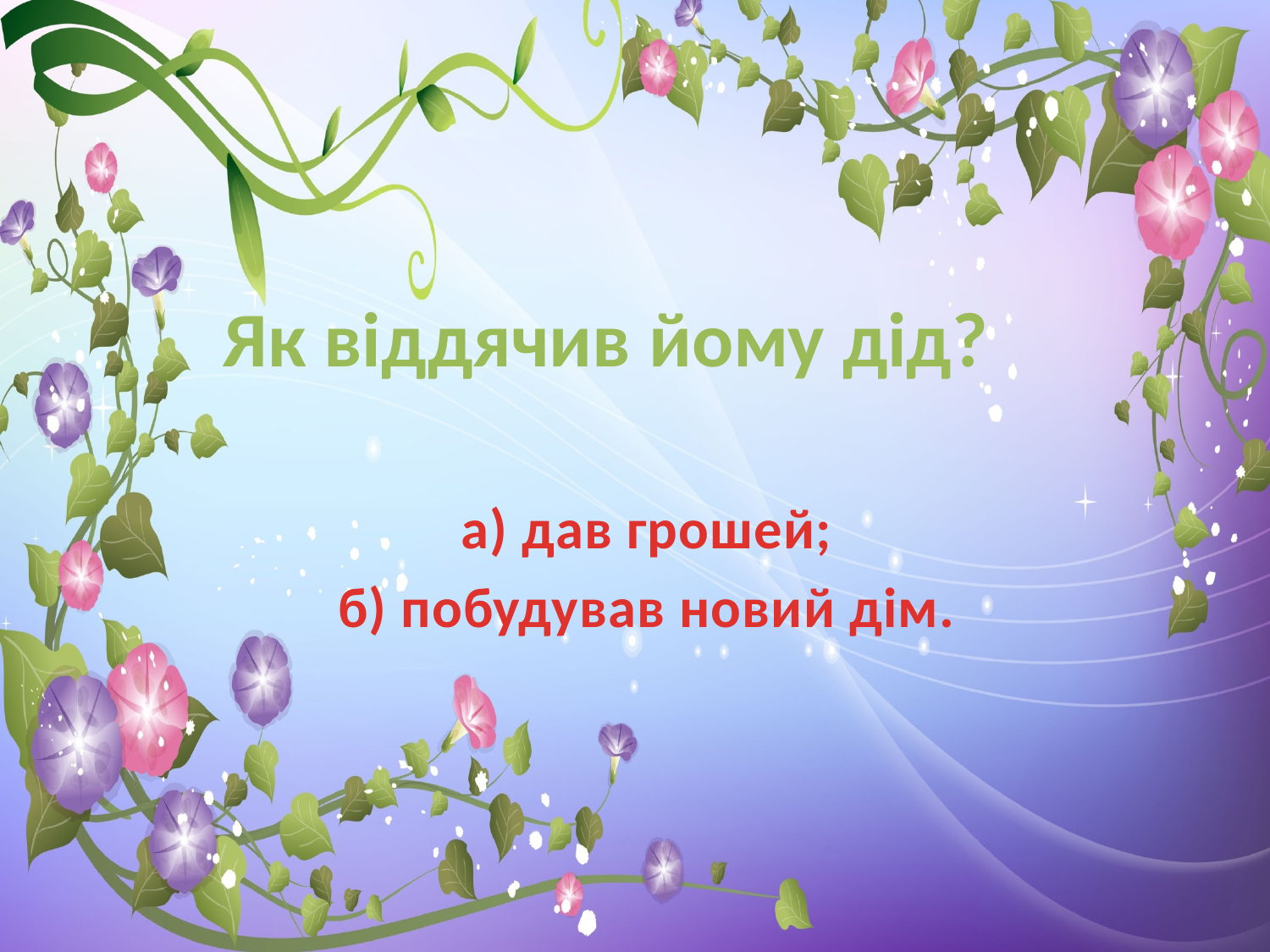

# Як віддячив йому дід?
а) дав грошей;
б) побудував новий дім.